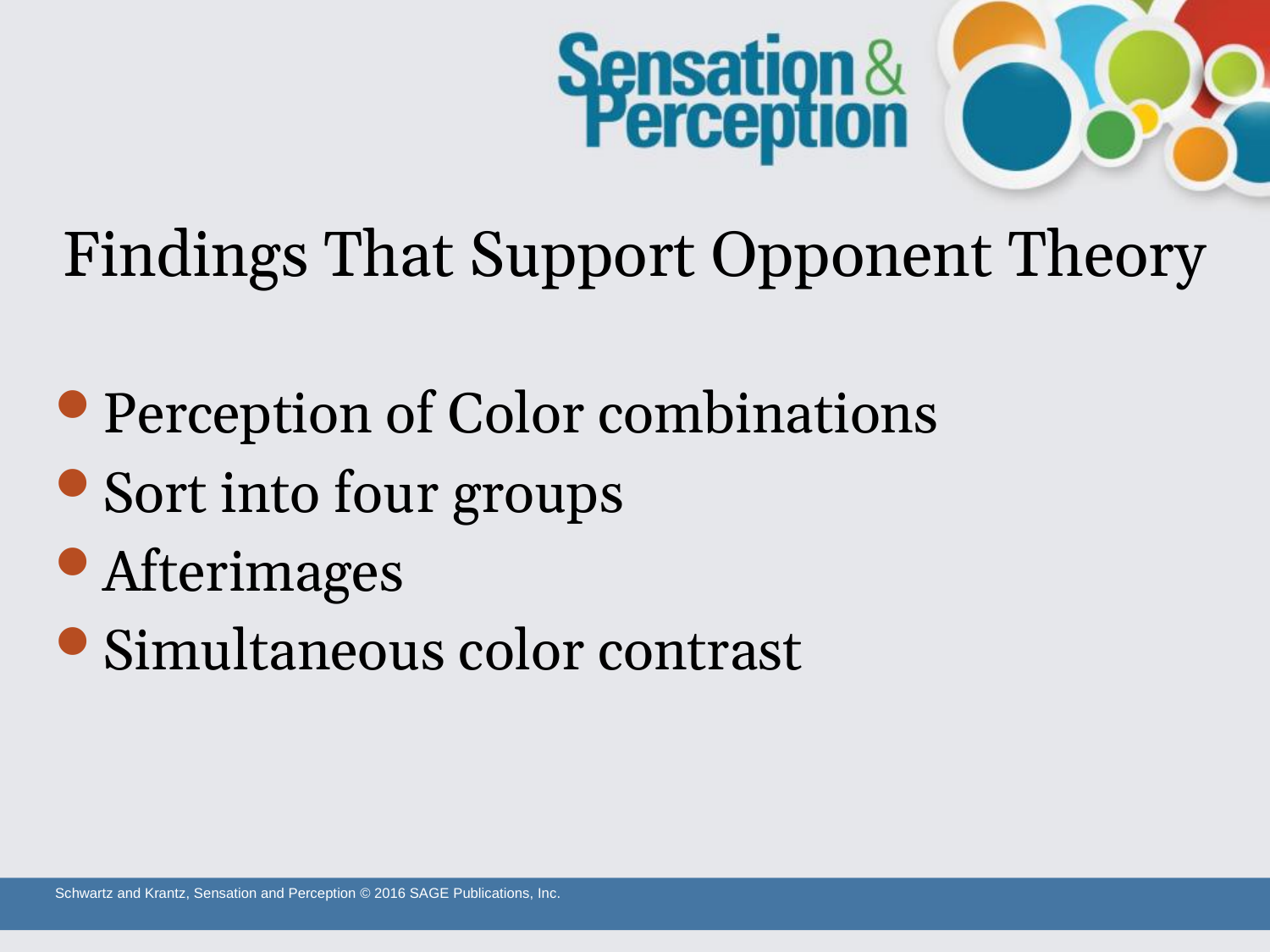

# Findings That Support Opponent Theory
Perception of Color combinations
Sort into four groups
Afterimages
Simultaneous color contrast
Schwartz and Krantz, Sensation and Perception © 2016 SAGE Publications, Inc.